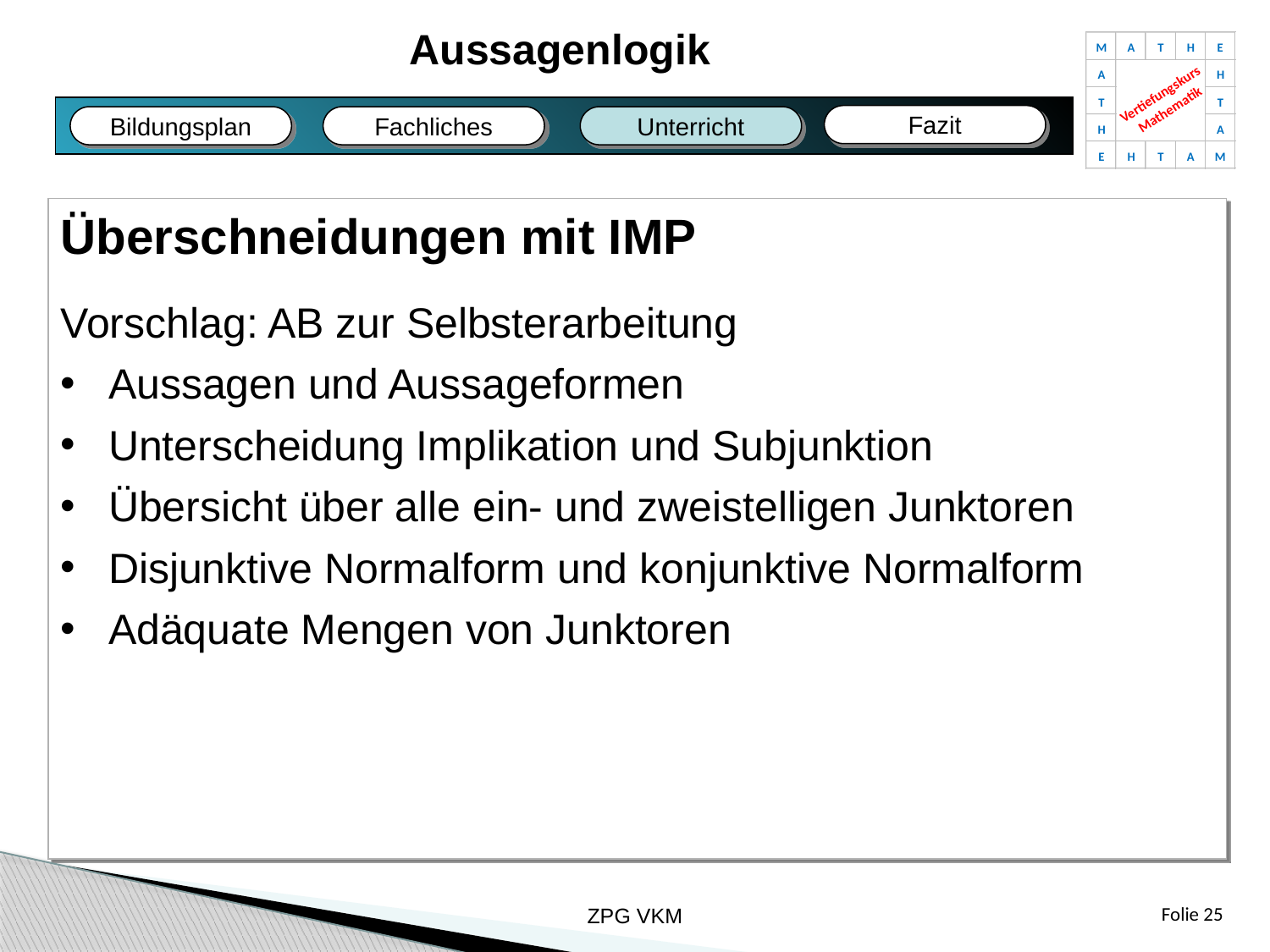

Aussagenlogik

M
A
T
H
E

A
H
Vertiefungskurs
Mathematik

T
T

H
A

E
H
T
A
M

Fazit
Fachliches
Bildungsplan
Unterricht
Fazit
Bildungsplan
Fachliches
Unterricht
Überschneidungen mit IMP
Vorschlag: AB zur Selbsterarbeitung
Aussagen und Aussageformen
Unterscheidung Implikation und Subjunktion
Übersicht über alle ein- und zweistelligen Junktoren
Disjunktive Normalform und konjunktive Normalform
Adäquate Mengen von Junktoren

ZPG VKM
Folie 25